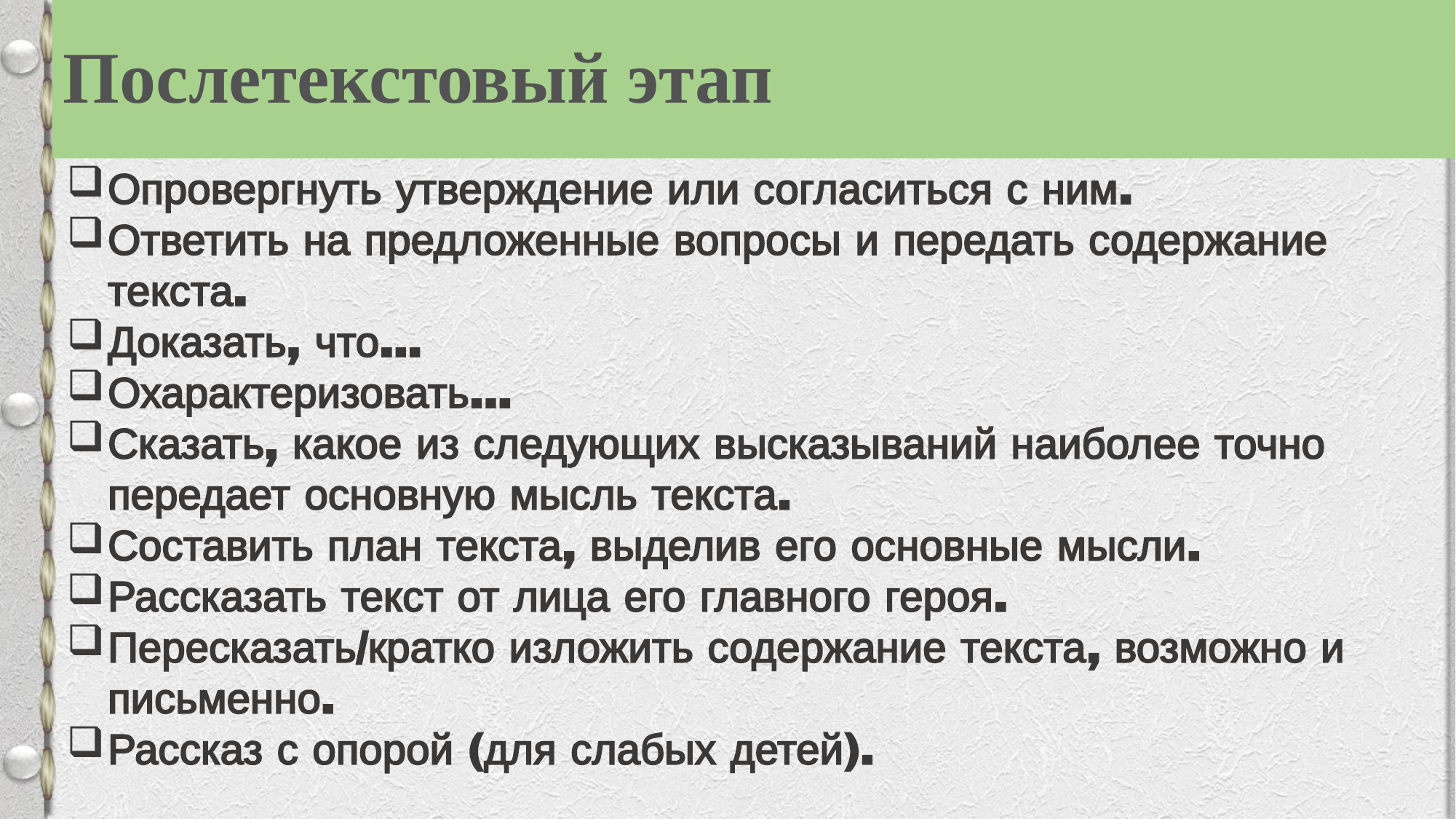

# Послетекстовый этап
Опровергнуть утверждение или согласиться с ним.
Ответить на предложенные вопросы и передать содержание текста.
Доказать, что…
Охарактеризовать…
Сказать, какое из следующих высказываний наиболее точно передает основную мысль текста.
Составить план текста, выделив его основные мысли.
Рассказать текст от лица его главного героя.
Пересказать/кратко изложить содержание текста, возможно и письменно.
Рассказ с опорой (для слабых детей).